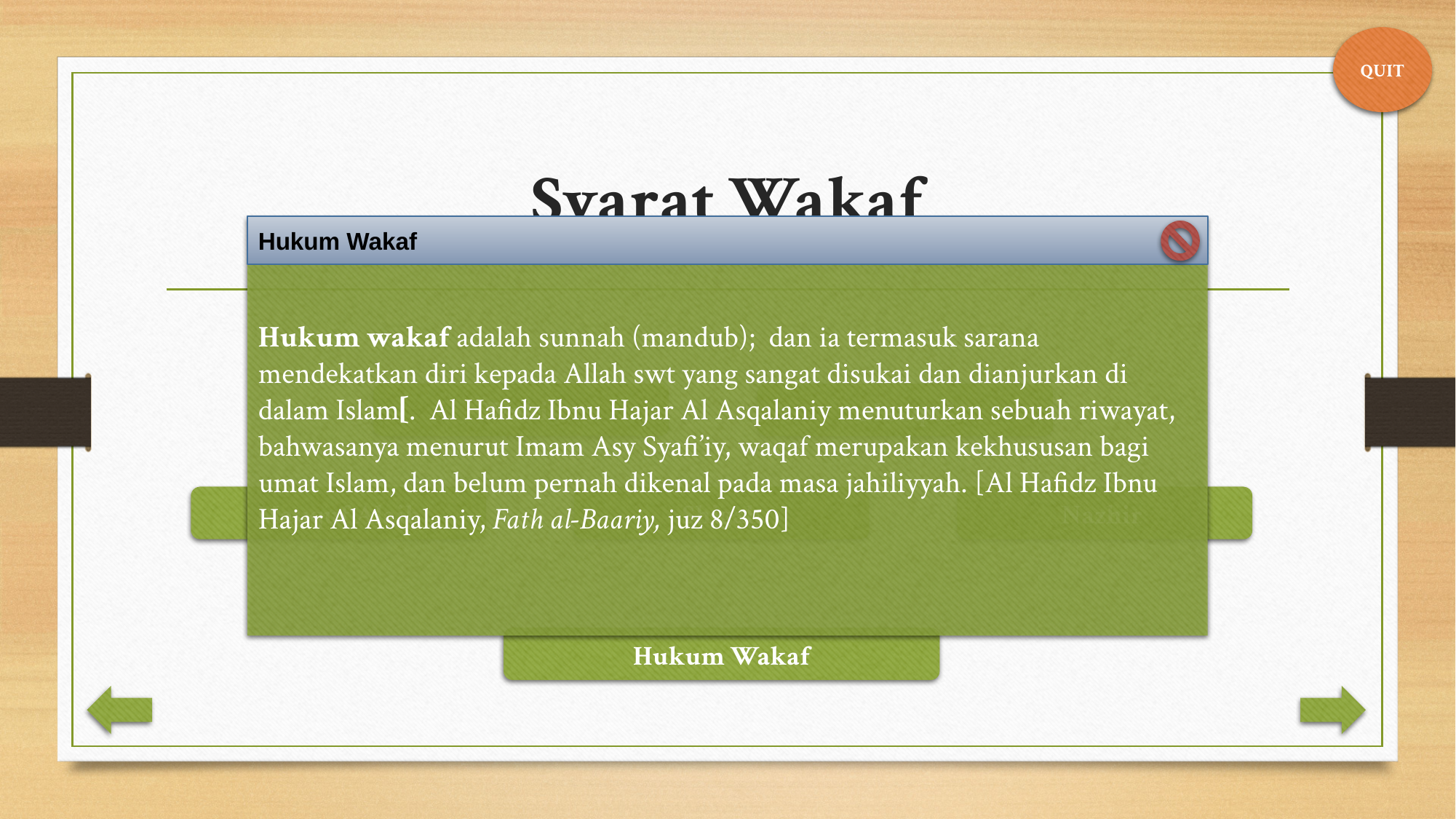

QUIT
# Syarat Wakaf
Hukum wakaf adalah sunnah (mandub);  dan ia termasuk sarana mendekatkan diri kepada Allah swt yang sangat disukai dan dianjurkan di dalam Islam[.  Al Hafidz Ibnu Hajar Al Asqalaniy menuturkan sebuah riwayat, bahwasanya menurut Imam Asy Syafi’iy, waqaf merupakan kekhususan bagi umat Islam, dan belum pernah dikenal pada masa jahiliyyah. [Al Hafidz Ibnu Hajar Al Asqalaniy, Fath al-Baariy, juz 8/350]
Hukum Wakaf

Wakif
Mauquf
Mauquf Alaih
Shigah
Nazhir
Hukum Wakaf